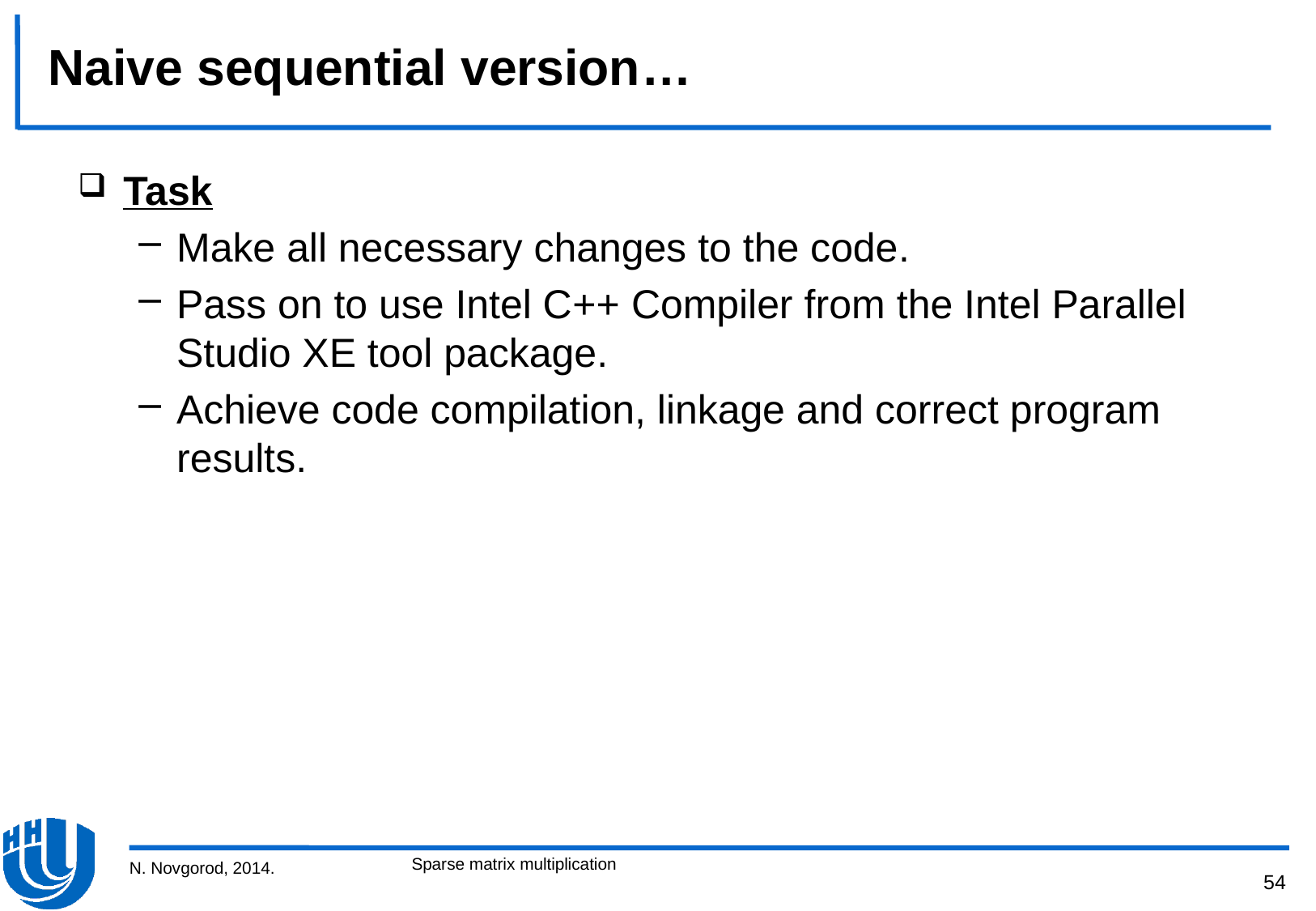

# Naive sequential version…
Task
Make all necessary changes to the code.
Pass on to use Intel C++ Compiler from the Intel Parallel Studio XE tool package.
Achieve code compilation, linkage and correct program results.
Sparse matrix multiplication
N. Novgorod, 2014.
54